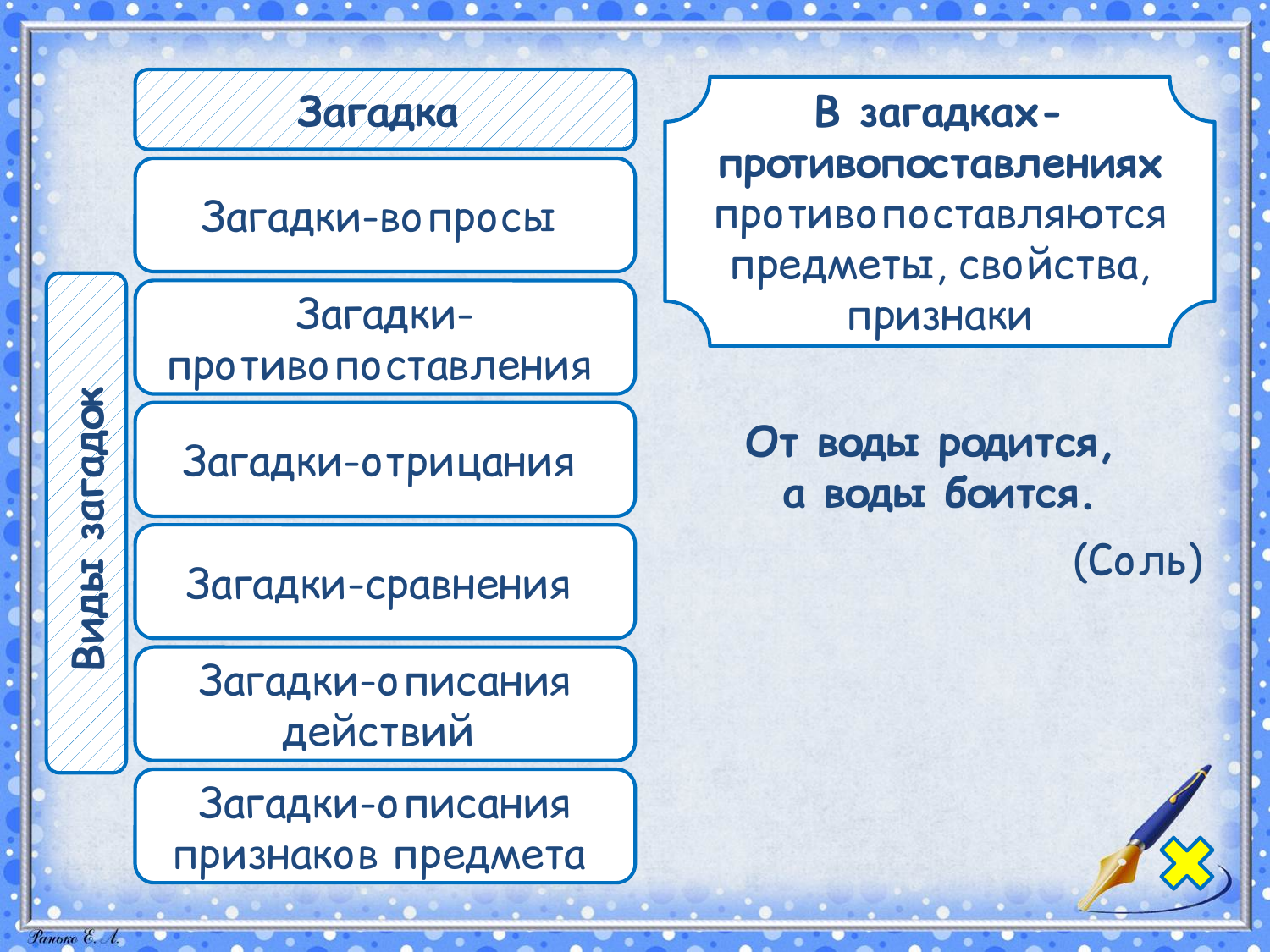

Загадка
В загадках-противопоставлениях противопоставляются предметы, свойства, признаки
Загадки-вопросы
Загадки-противопоставления
Загадки-отрицания
От воды родится,
а воды боится.

(Соль)
Виды загадок
Загадки-сравнения
Загадки-описания действий
Загадки-описания признаков предмета